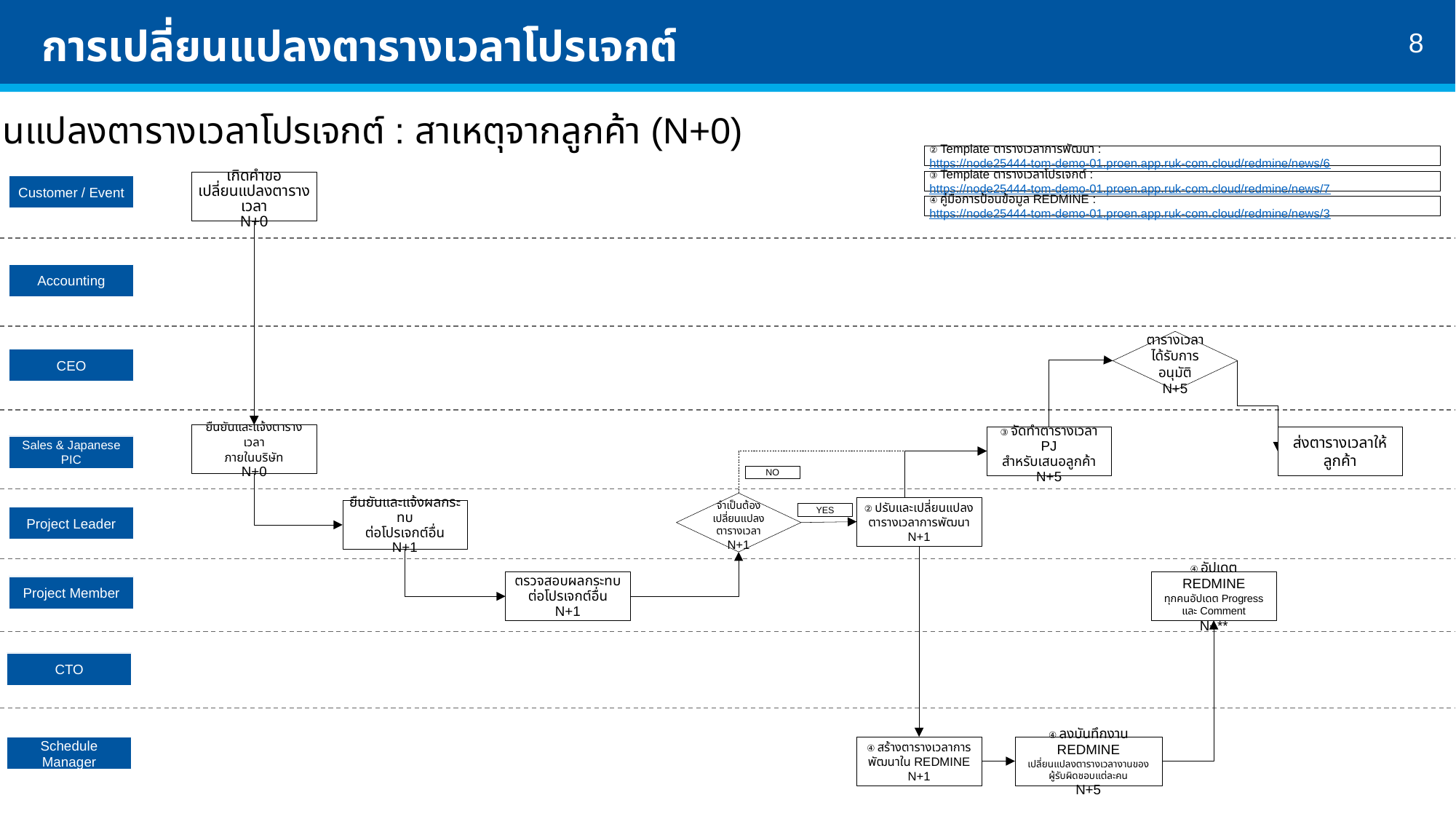

# การเปลี่ยนแปลงตารางเวลาโปรเจกต์
การเปลี่ยนแปลงตารางเวลาโปรเจกต์ : สาเหตุจากลูกค้า (N+0)

② Template ตารางเวลาการพัฒนา : https://node25444-tom-demo-01.proen.app.ruk-com.cloud/redmine/news/6
③ Template ตารางเวลาโปรเจกต์ : https://node25444-tom-demo-01.proen.app.ruk-com.cloud/redmine/news/7
เกิดคำขอเปลี่ยนแปลงตารางเวลา
N+0
Customer / Event
④ คู่มือการป้อนข้อมูล REDMINE : https://node25444-tom-demo-01.proen.app.ruk-com.cloud/redmine/news/3
Accounting
ตารางเวลา
ได้รับการอนุมัติ
N+5
CEO
ยืนยันและแจ้งตารางเวลา
ภายในบริษัท
N+0
③ จัดทำตารางเวลา PJ
สำหรับเสนอลูกค้า
N+5
ส่งตารางเวลาให้ลูกค้า
Sales & Japanese PIC
NO
จำเป็นต้องเปลี่ยนแปลงตารางเวลา
N+1
② ปรับและเปลี่ยนแปลง
ตารางเวลาการพัฒนา
N+1
ยืนยันและแจ้งผลกระทบ
ต่อโปรเจกต์อื่น
N+1
YES
Project Leader
④ อัปเดต REDMINE
ทุกคนอัปเดต Progress และ Comment
N+**
ตรวจสอบผลกระทบ
ต่อโปรเจกต์อื่น
N+1
Project Member
CTO
④ สร้างตารางเวลาการพัฒนาใน REDMINE
N+1
④ ลงบันทึกงาน REDMINE
เปลี่ยนแปลงตารางเวลางานของผู้รับผิดชอบแต่ละคน
N+5
Schedule Manager